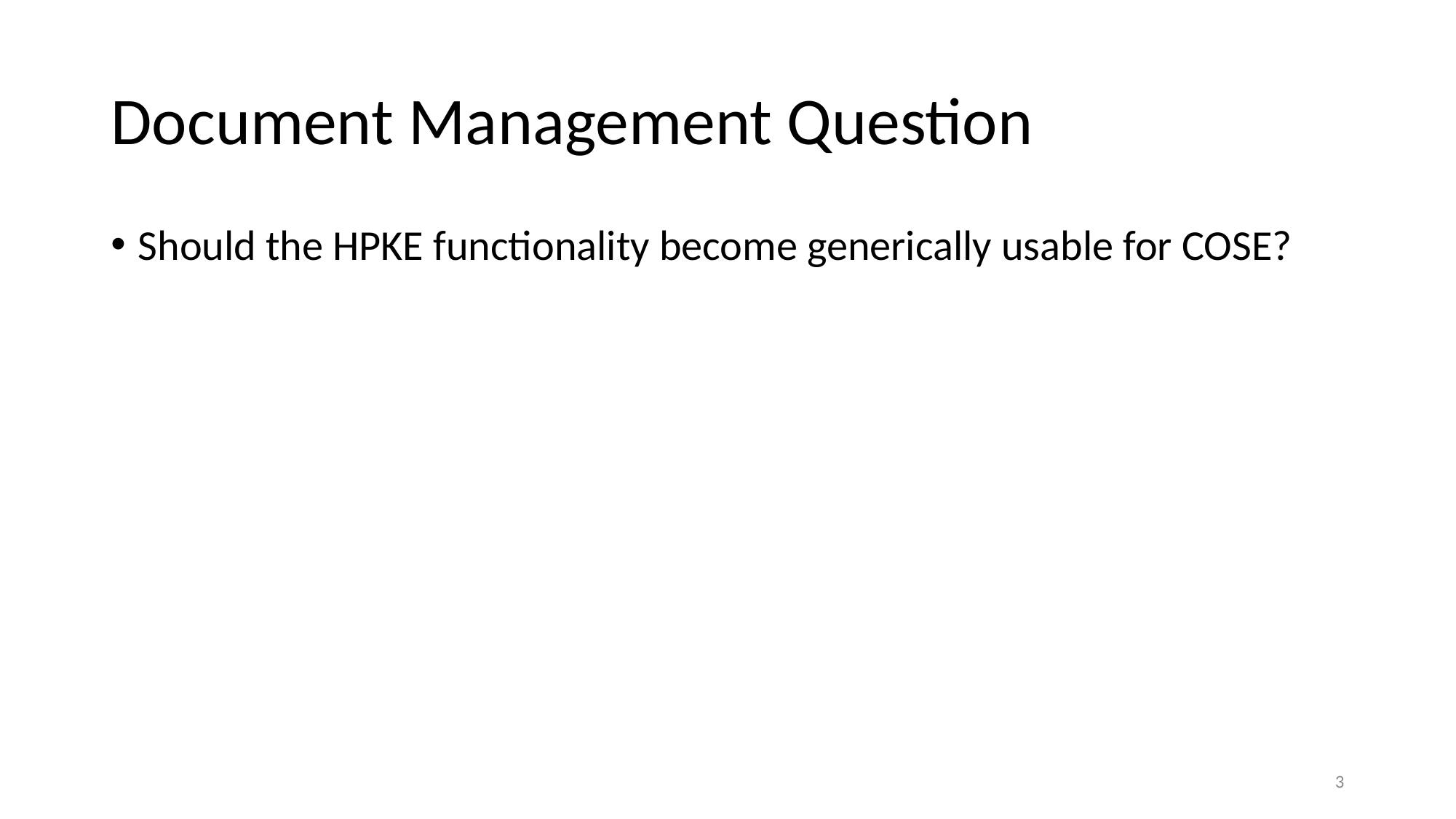

# Document Management Question
Should the HPKE functionality become generically usable for COSE?

3